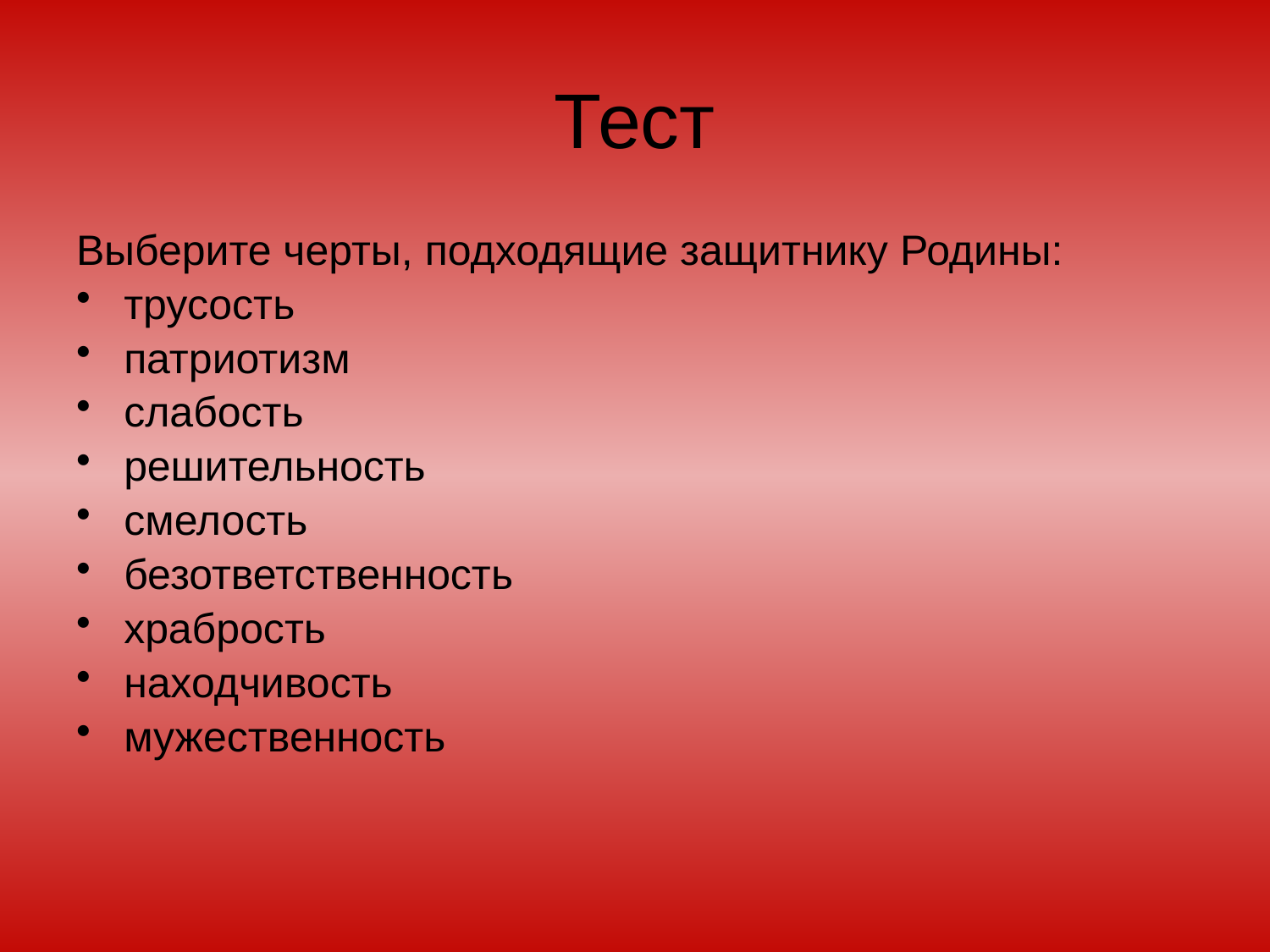

# Тест
Выберите черты, подходящие защитнику Родины:
трусость
патриотизм
слабость
решительность
смелость
безответственность
храбрость
находчивость
мужественность